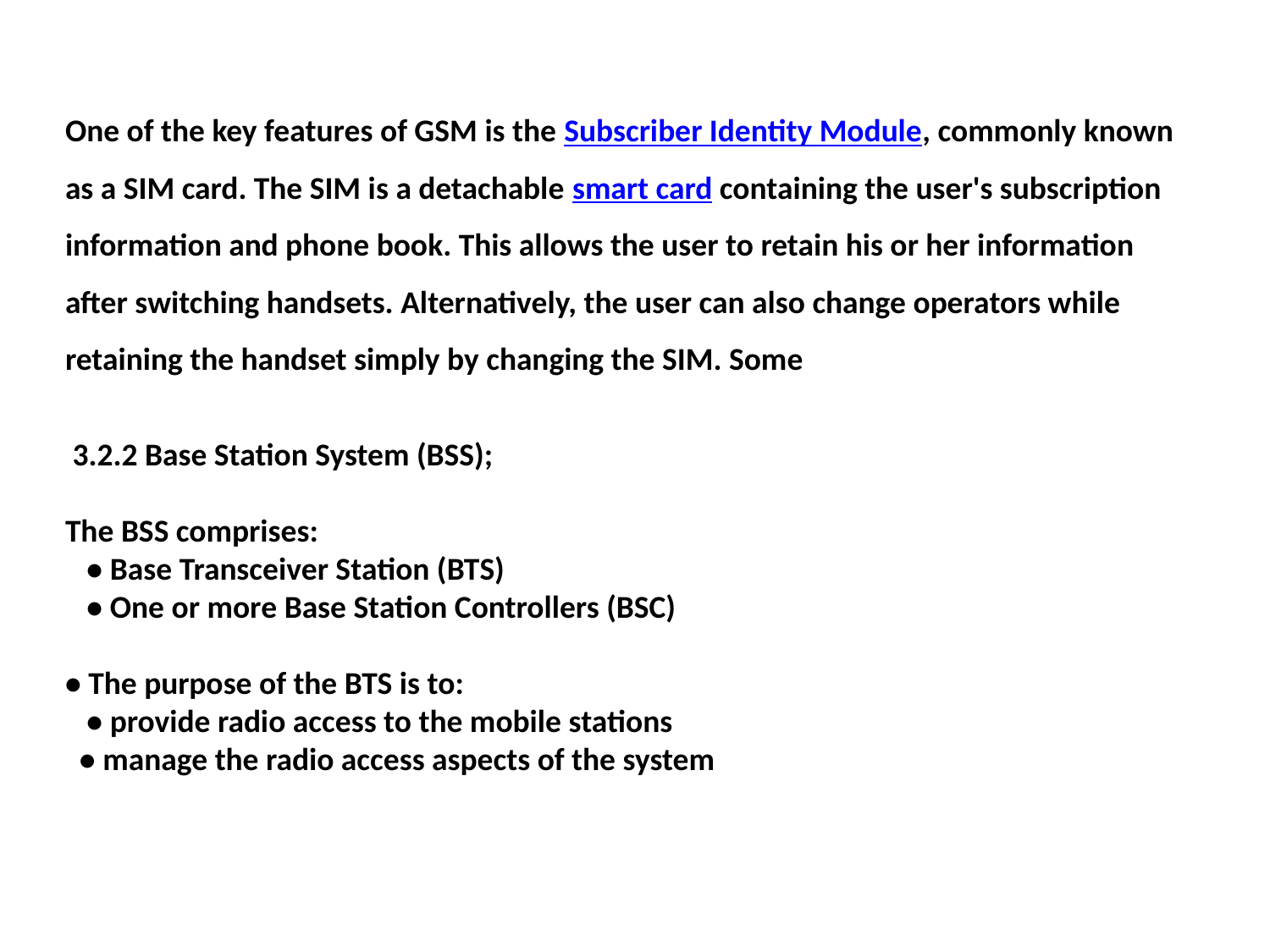

One of the key features of GSM is the Subscriber Identity Module, commonly known as a SIM card. The SIM is a detachable smart card containing the user's subscription information and phone book. This allows the user to retain his or her information after switching handsets. Alternatively, the user can also change operators while retaining the handset simply by changing the SIM. Some

 3.2.2 Base Station System (BSS);

The BSS comprises:
   • Base Transceiver Station (BTS)
   • One or more Base Station Controllers (BSC)

• The purpose of the BTS is to:
   • provide radio access to the mobile stations
  • manage the radio access aspects of the system